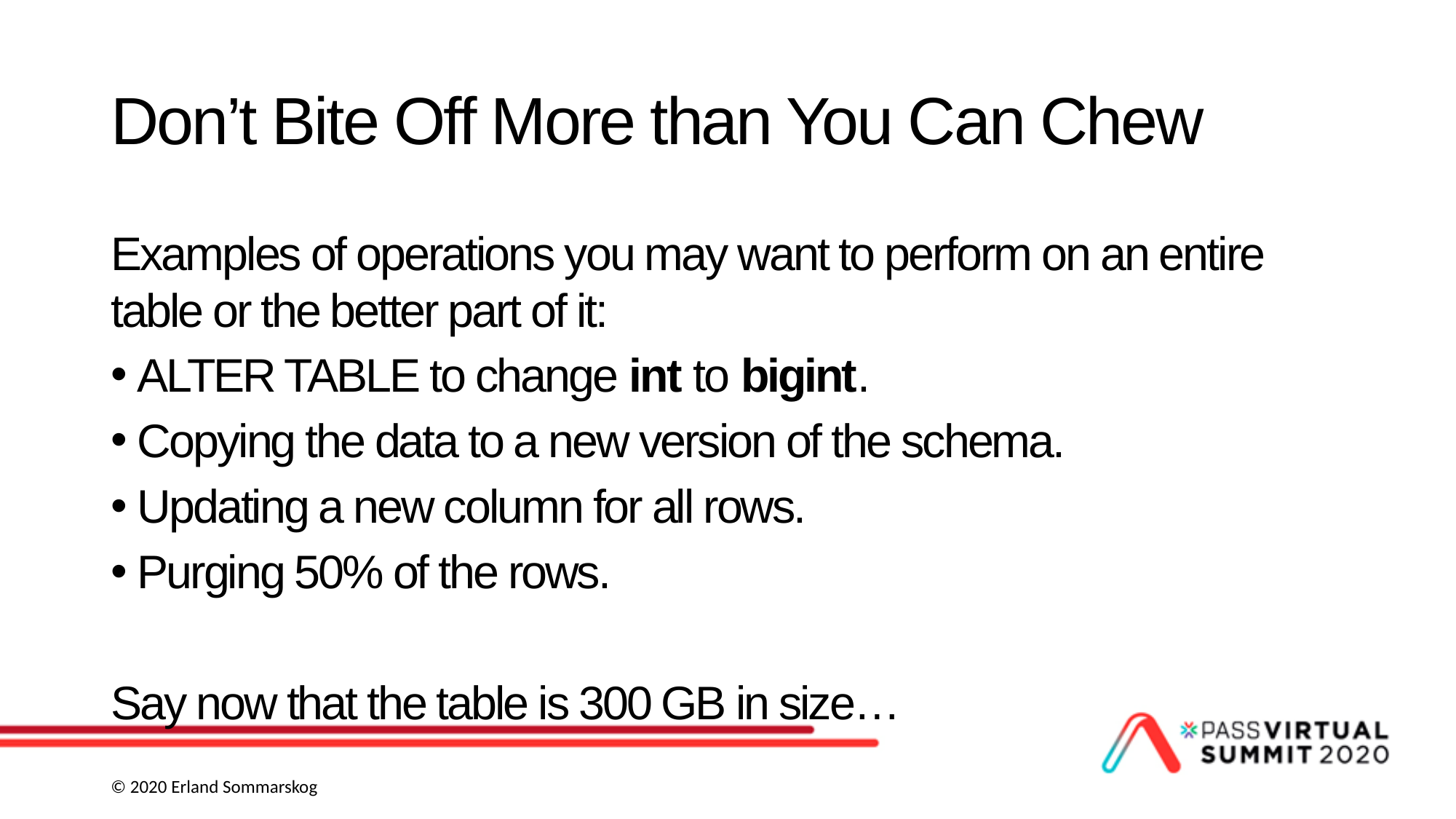

# Don’t Bite Off More than You Can Chew
Examples of operations you may want to perform on an entire table or the better part of it:
ALTER TABLE to change int to bigint.
Copying the data to a new version of the schema.
Updating a new column for all rows.
Purging 50% of the rows.

Say now that the table is 300 GB in size…
© 2020 Erland Sommarskog